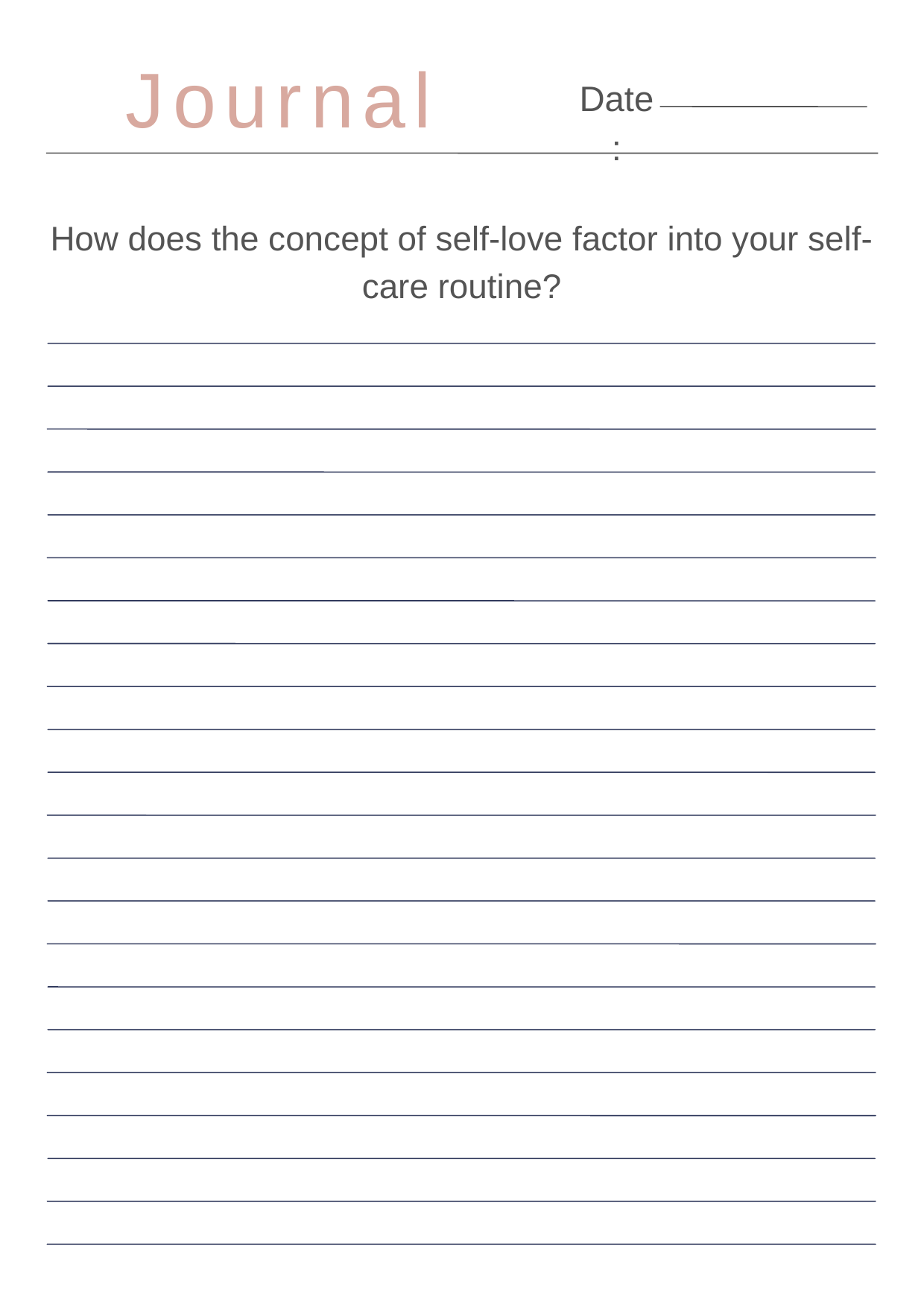

Journal
Date:

How does the concept of self-love factor into your self-care routine?